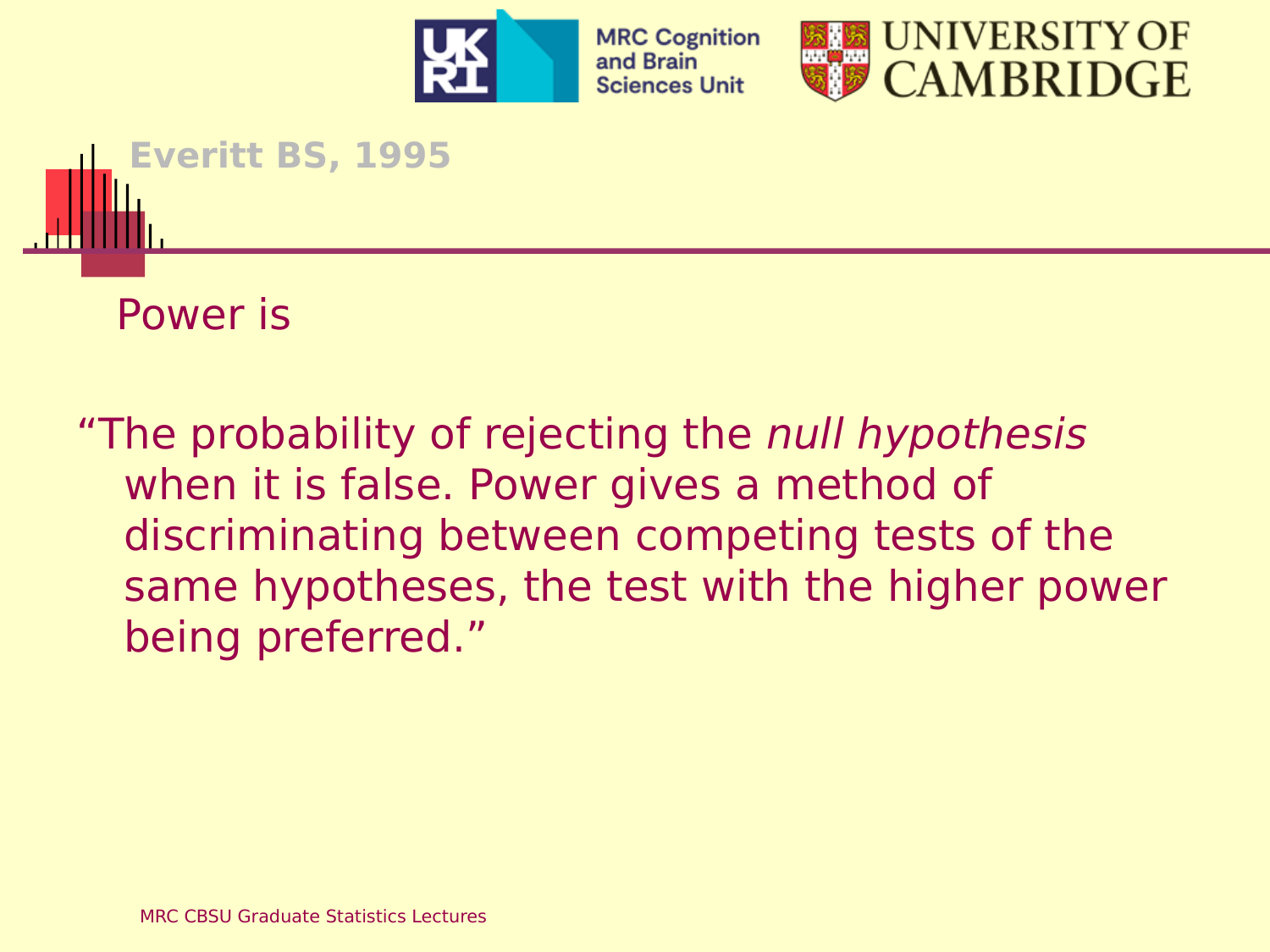

# Everitt BS, 1995

   Power is

“The probability of rejecting the null hypothesis when it is false. Power gives a method of discriminating between competing tests of the same hypotheses, the test with the higher power being preferred.”

MRC CBSU Graduate Statistics Lectures